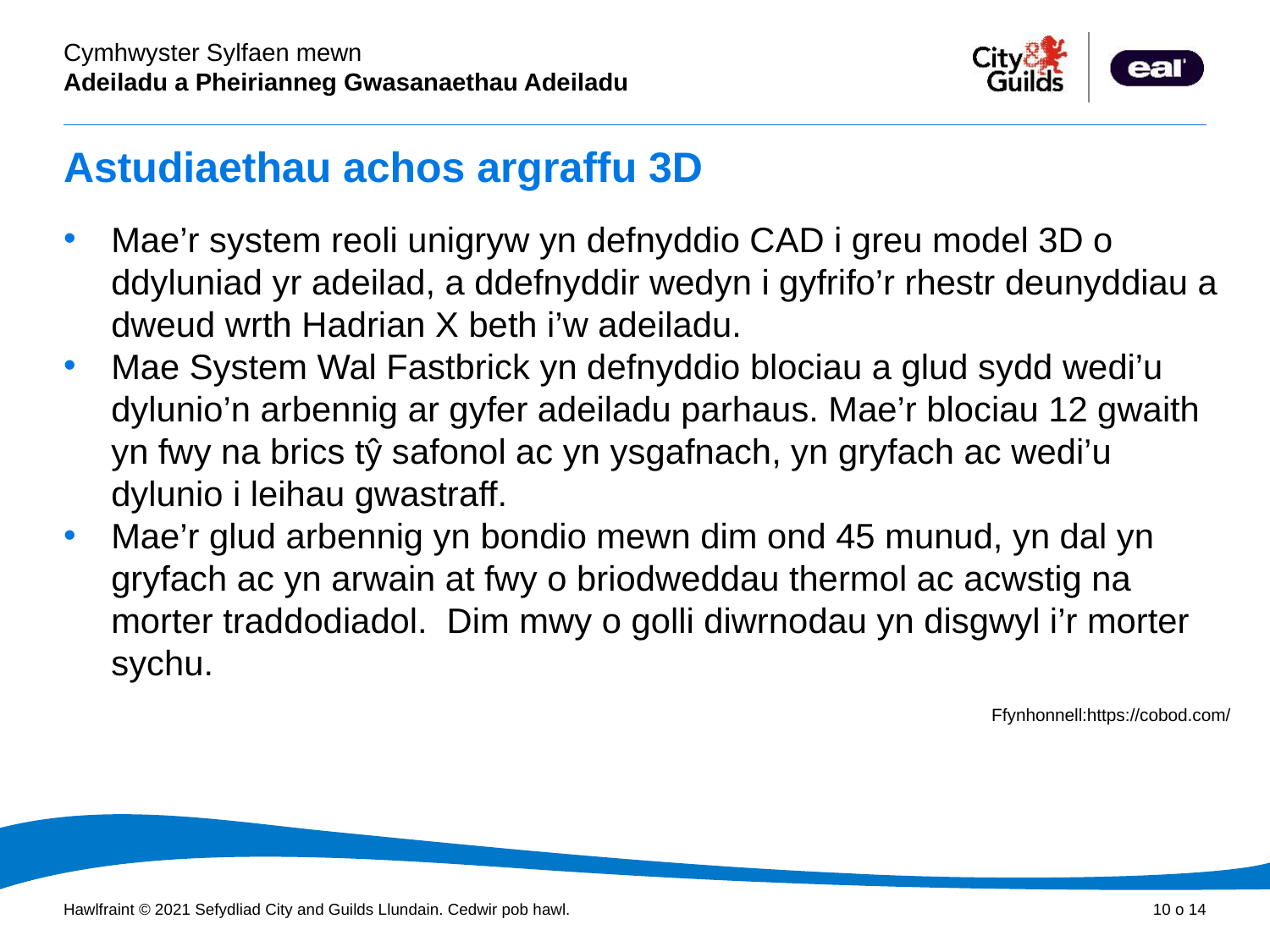

# Astudiaethau achos argraffu 3D
Mae’r system reoli unigryw yn defnyddio CAD i greu model 3D o ddyluniad yr adeilad, a ddefnyddir wedyn i gyfrifo’r rhestr deunyddiau a dweud wrth Hadrian X beth i’w adeiladu.
Mae System Wal Fastbrick yn defnyddio blociau a glud sydd wedi’u dylunio’n arbennig ar gyfer adeiladu parhaus. Mae’r blociau 12 gwaith yn fwy na brics tŷ safonol ac yn ysgafnach, yn gryfach ac wedi’u dylunio i leihau gwastraff.
Mae’r glud arbennig yn bondio mewn dim ond 45 munud, yn dal yn gryfach ac yn arwain at fwy o briodweddau thermol ac acwstig na morter traddodiadol.  Dim mwy o golli diwrnodau yn disgwyl i’r morter sychu.

Ffynhonnell:https://cobod.com/